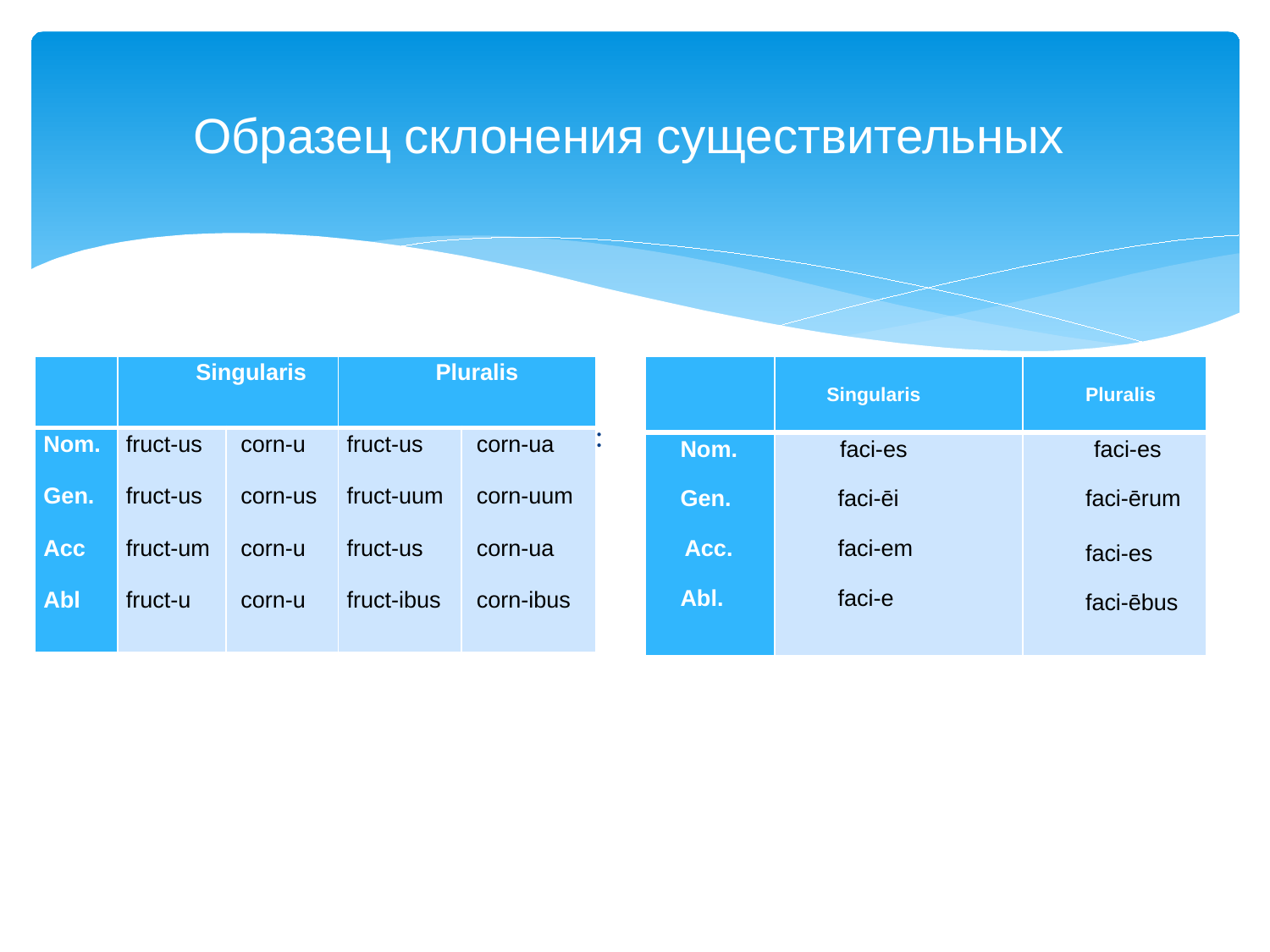

# Образец склонения существительных
|  | Singularis |  | Pluralis |  |
| --- | --- | --- | --- | --- |
| Nom. Gen. Acc Abl | fruct-us fruct-us fruct-um fruct-u | corn-u corn-us corn-u corn-u | fruct-us fruct-uum fruct-us fruct-ibus | corn-ua corn-uum corn-ua corn-ibus |
|  | Singularis | Pluralis |
| --- | --- | --- |
| Nom. Gen. Acc. Abl. | faci-es faci-ēi faci-em faci-e | faci-es faci-ērum faci-es faci-ēbus |
Образцы склонения существительных  5-го склонения:
Образцы склонения существительных 4-го склонения: